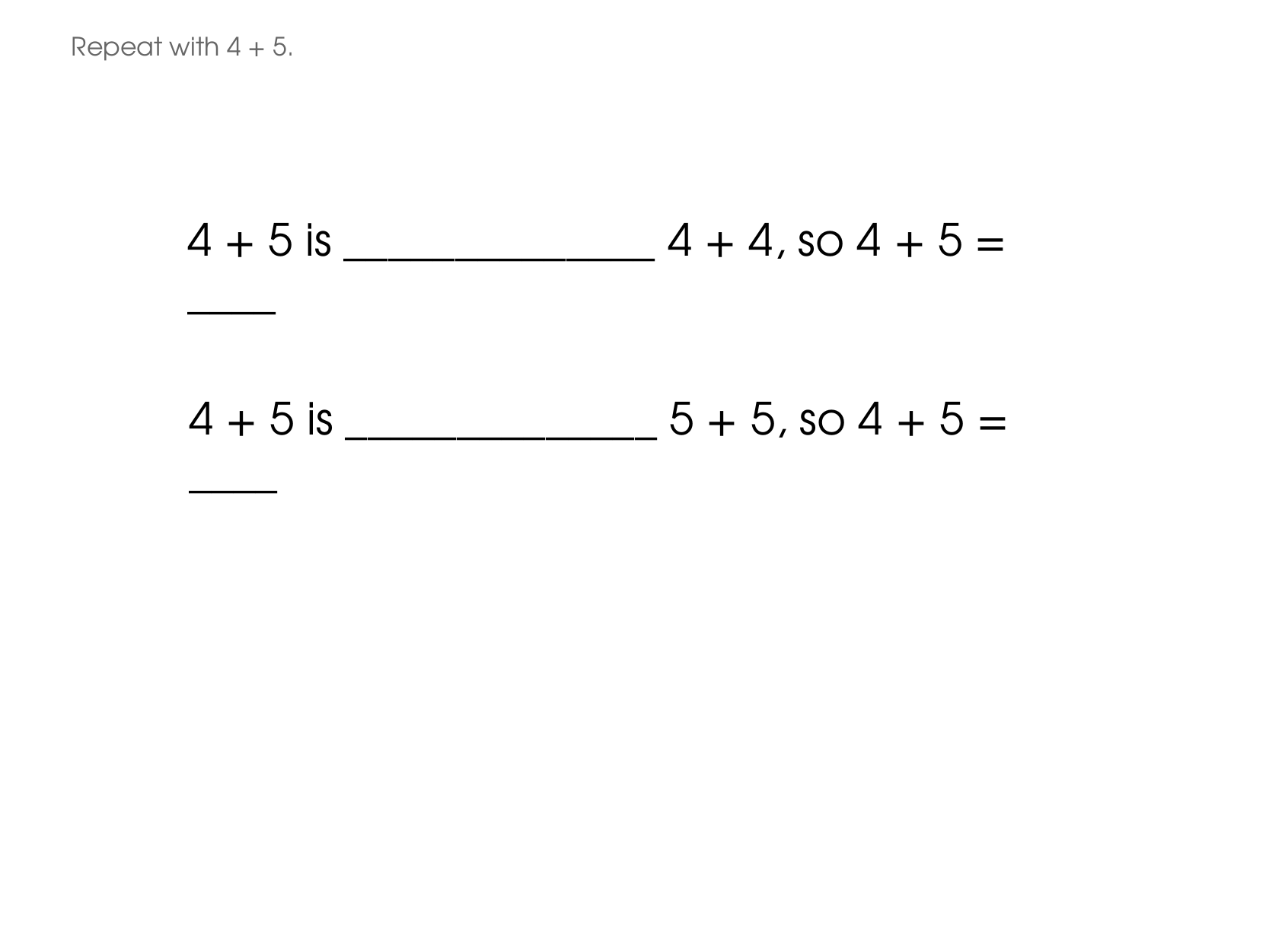

Repeat with 4 + 5.
4 + 5 is ______________ 4 + 4, so 4 + 5 = ____
4 + 5 is ______________ 5 + 5, so 4 + 5 = ____